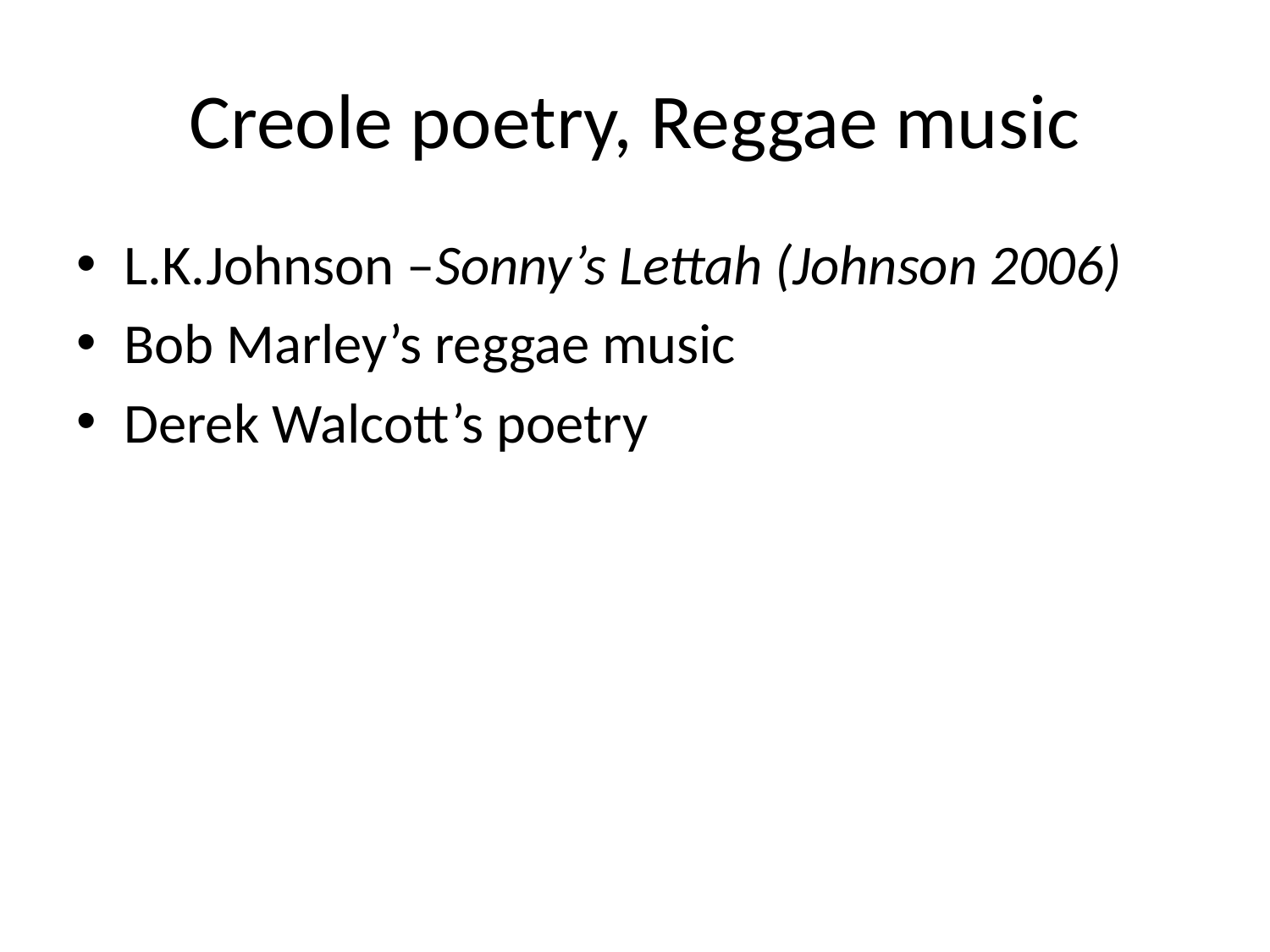

# Creole poetry, Reggae music
L.K.Johnson –Sonny’s Lettah (Johnson 2006)
Bob Marley’s reggae music
Derek Walcott’s poetry